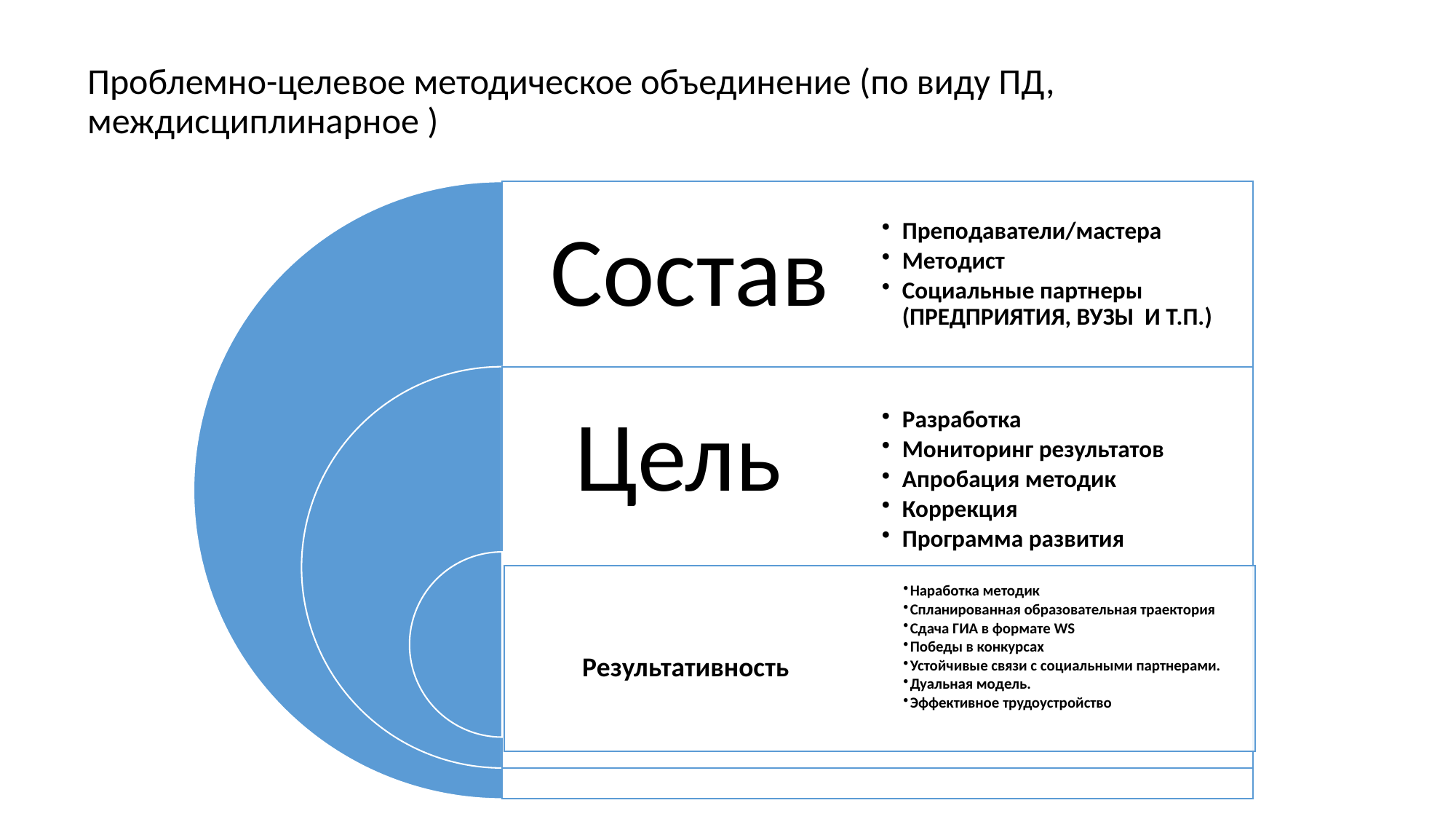

# Проблемно-целевое методическое объединение (по виду ПД, междисциплинарное )
Состав
Цель
Результативность
Преподаватели/мастера
Методист
Социальные партнеры (ПРЕДПРИЯТИЯ, ВУЗЫ  И Т.П.)

Разработка
Мониторинг результатов
Апробация методик
Коррекция
Программа развития

Наработка методик
Спланированная образовательная траектория
Сдача ГИА в формате WS
Победы в конкурсах
Устойчивые связи с социальными партнерами.
Дуальная модель.
Эффективное трудоустройство